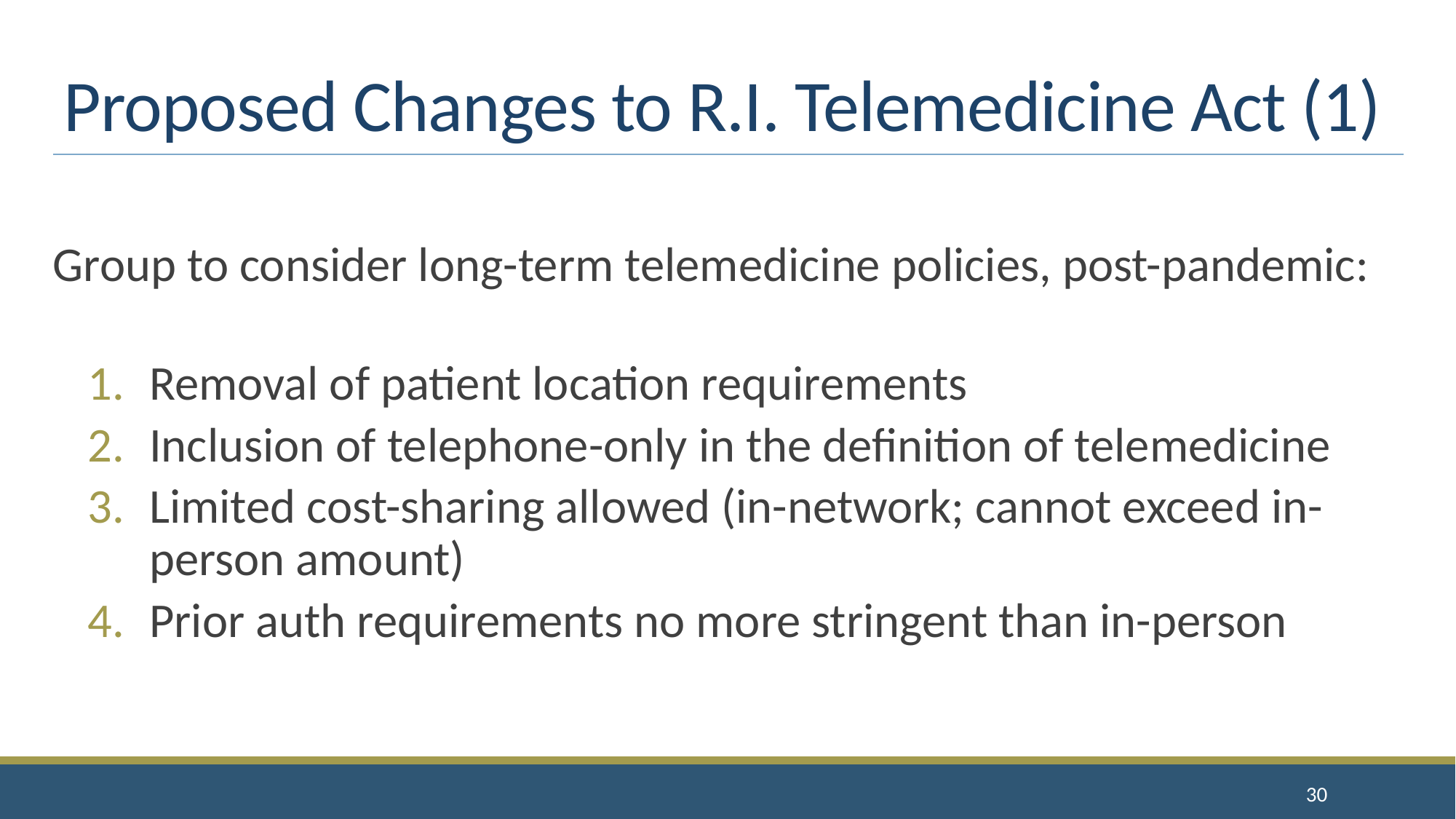

# Proposed Changes to R.I. Telemedicine Act (1)

Group to consider long-term telemedicine policies, post-pandemic:

Removal of patient location requirements
Inclusion of telephone-only in the definition of telemedicine
Limited cost-sharing allowed (in-network; cannot exceed in-person amount)
Prior auth requirements no more stringent than in-person

30